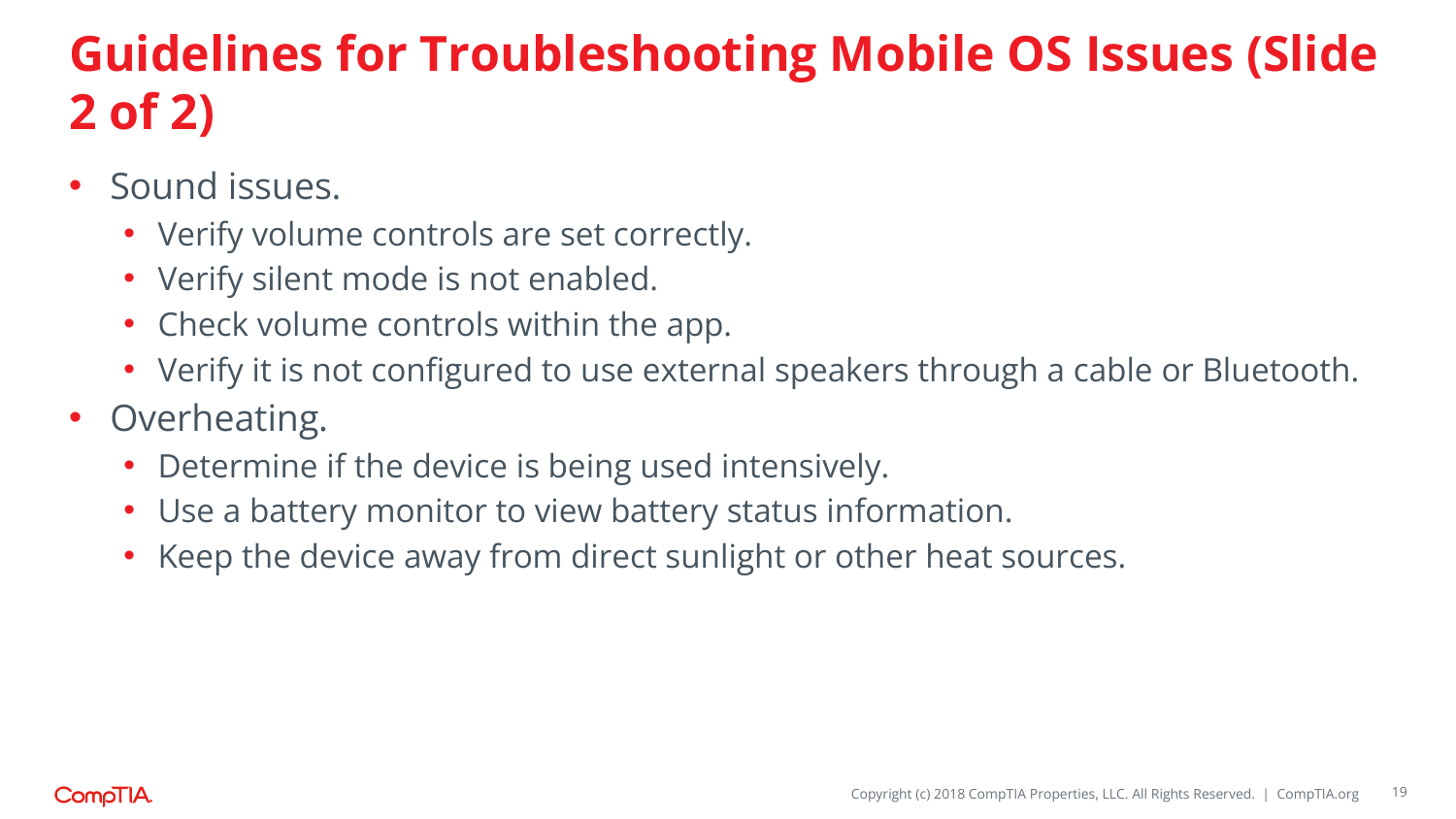

# Guidelines for Troubleshooting Mobile OS Issues (Slide 2 of 2)
Sound issues.
Verify volume controls are set correctly.
Verify silent mode is not enabled.
Check volume controls within the app.
Verify it is not configured to use external speakers through a cable or Bluetooth.
Overheating.
Determine if the device is being used intensively.
Use a battery monitor to view battery status information.
Keep the device away from direct sunlight or other heat sources.
19